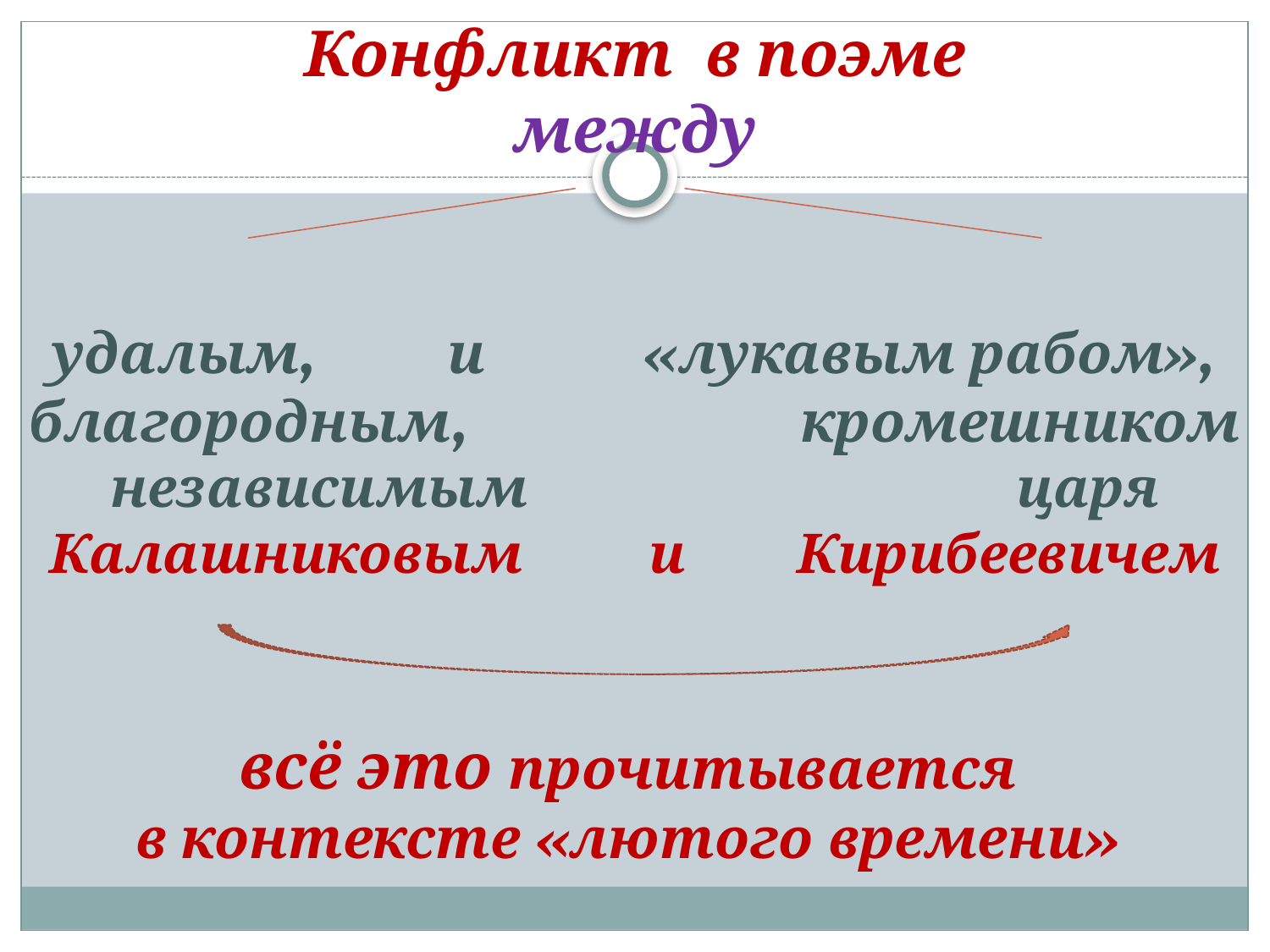

# Конфликт  в поэме между удалым,         и           «лукавым рабом», благородным,                       кромешником независимым                                   царя Калашниковым         и        Кирибеевичем всё это прочитывается в контексте «лютого времени»